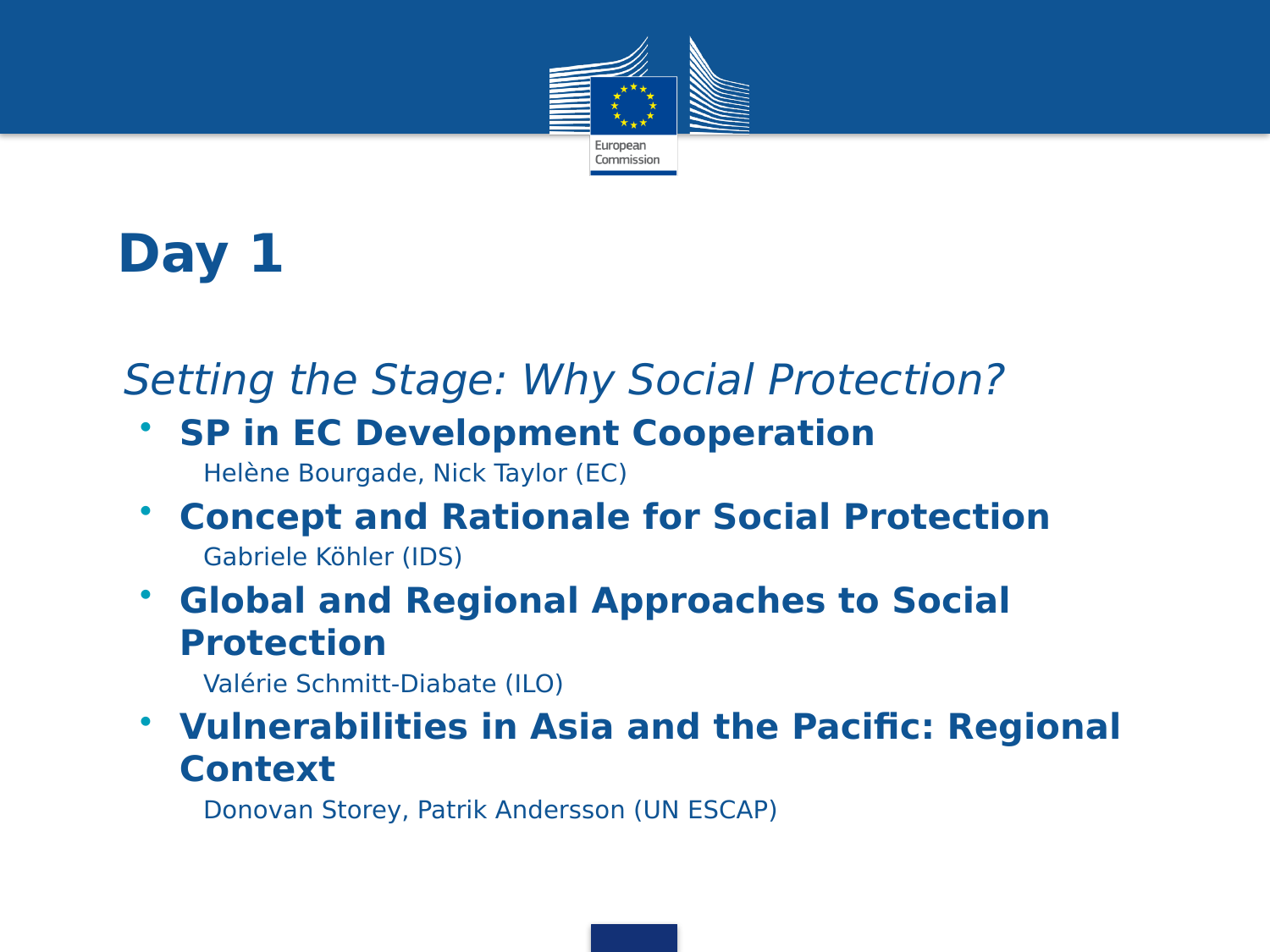

# Day 1
Setting the Stage: Why Social Protection?
SP in EC Development Cooperation
Helène Bourgade, Nick Taylor (EC)
Concept and Rationale for Social Protection
Gabriele Köhler (IDS)
Global and Regional Approaches to Social Protection
Valérie Schmitt-Diabate (ILO)
Vulnerabilities in Asia and the Pacific: Regional Context
Donovan Storey, Patrik Andersson (UN ESCAP)